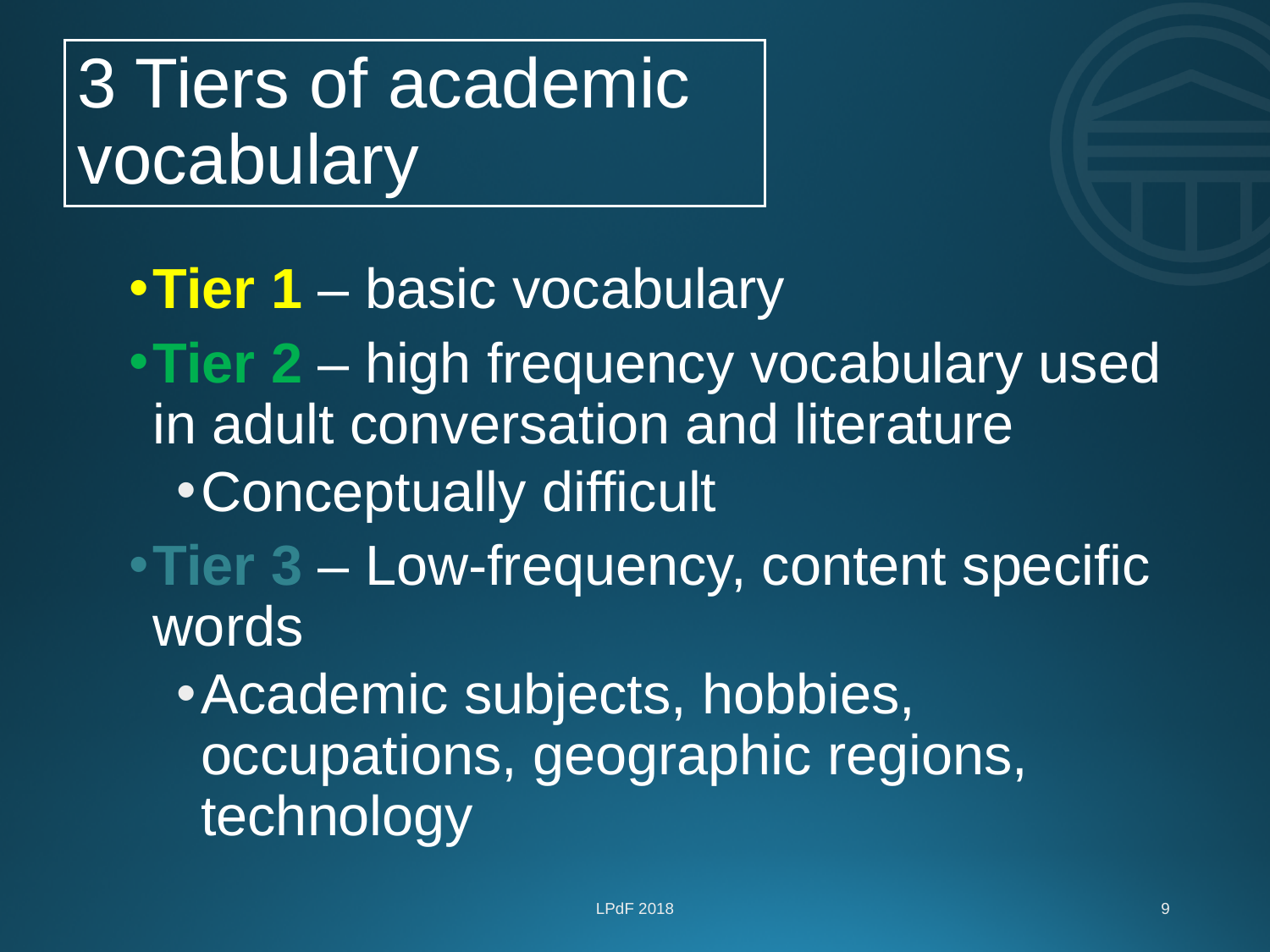

# 3 Tiers of academic vocabulary
Tier 1 – basic vocabulary
Tier 2 – high frequency vocabulary used in adult conversation and literature
Conceptually difficult
Tier 3 – Low-frequency, content specific words
Academic subjects, hobbies, occupations, geographic regions, technology

LPdF 2018
9